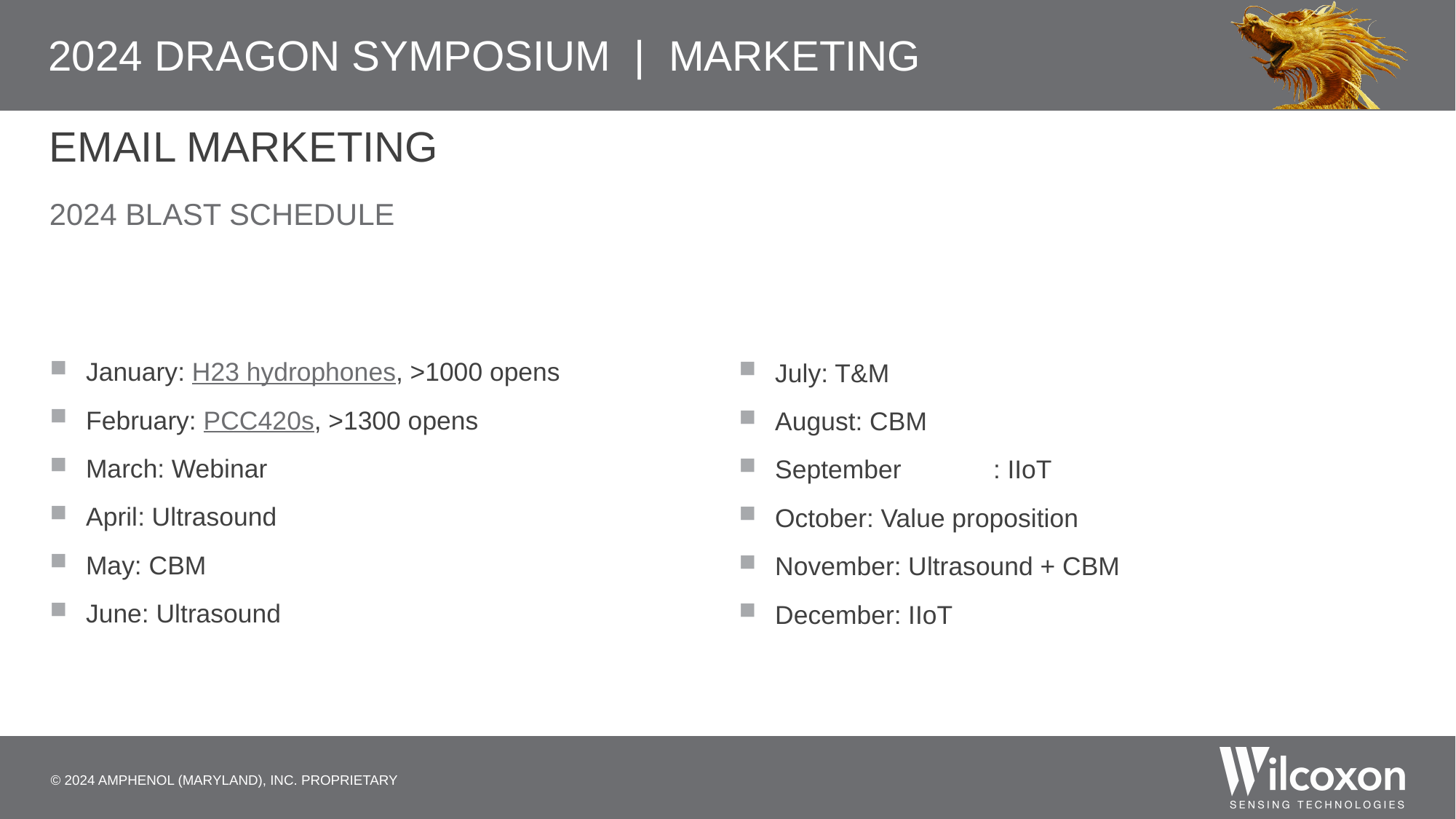

# Email marketing
2024 blast schedule
January: H23 hydrophones, >1000 opens
February: PCC420s, >1300 opens
March: Webinar
April: Ultrasound
May: CBM
June: Ultrasound
July: T&M
August: CBM
September	: IIoT
October: Value proposition
November: Ultrasound + CBM
December: IIoT
© 2024 Amphenol (Maryland), Inc. Proprietary